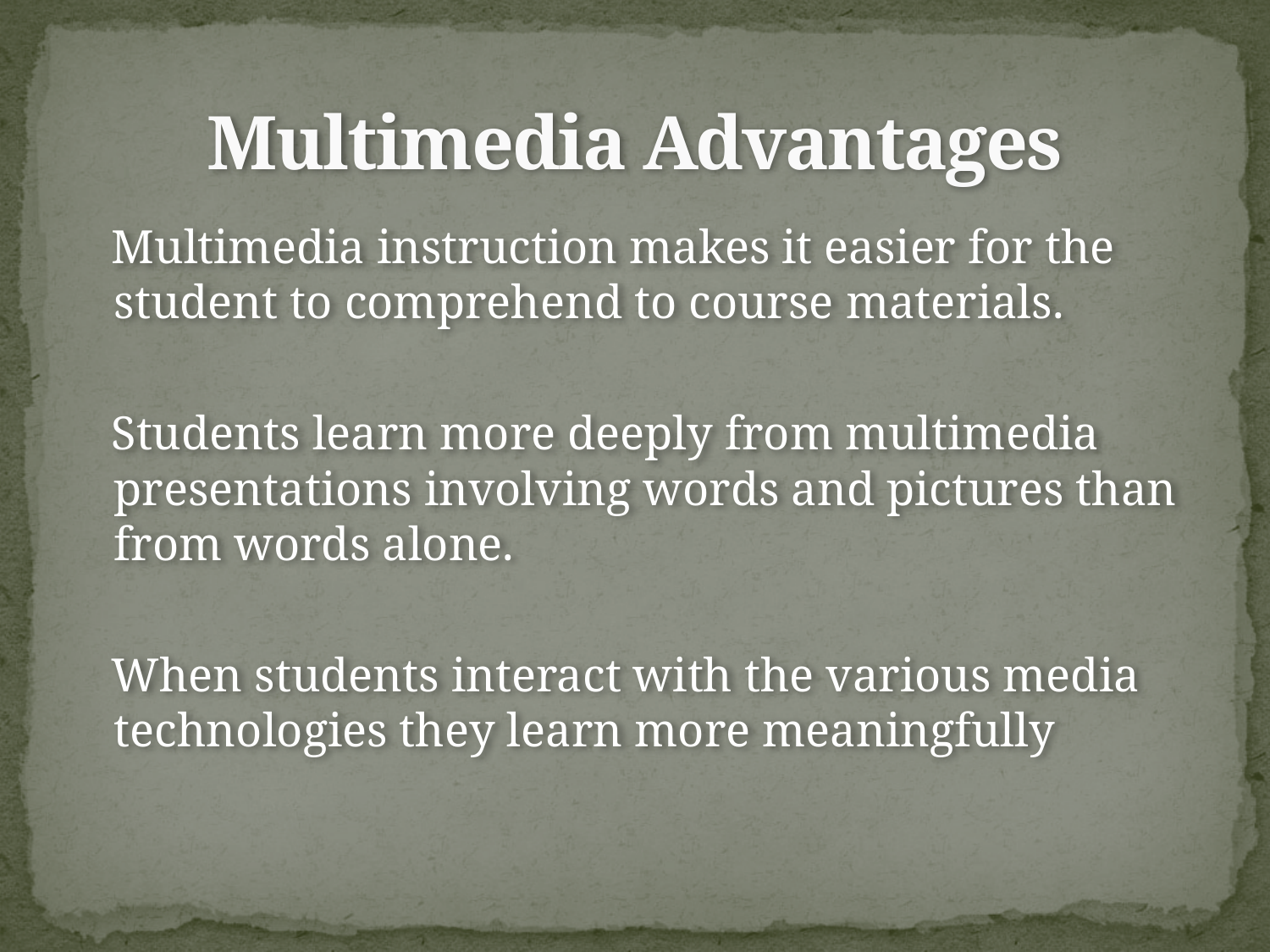

# Multimedia Advantages
   Multimedia instruction makes it easier for the student to comprehend to course materials.

   Students learn more deeply from multimedia presentations involving words and pictures than from words alone.

   When students interact with the various media technologies they learn more meaningfully